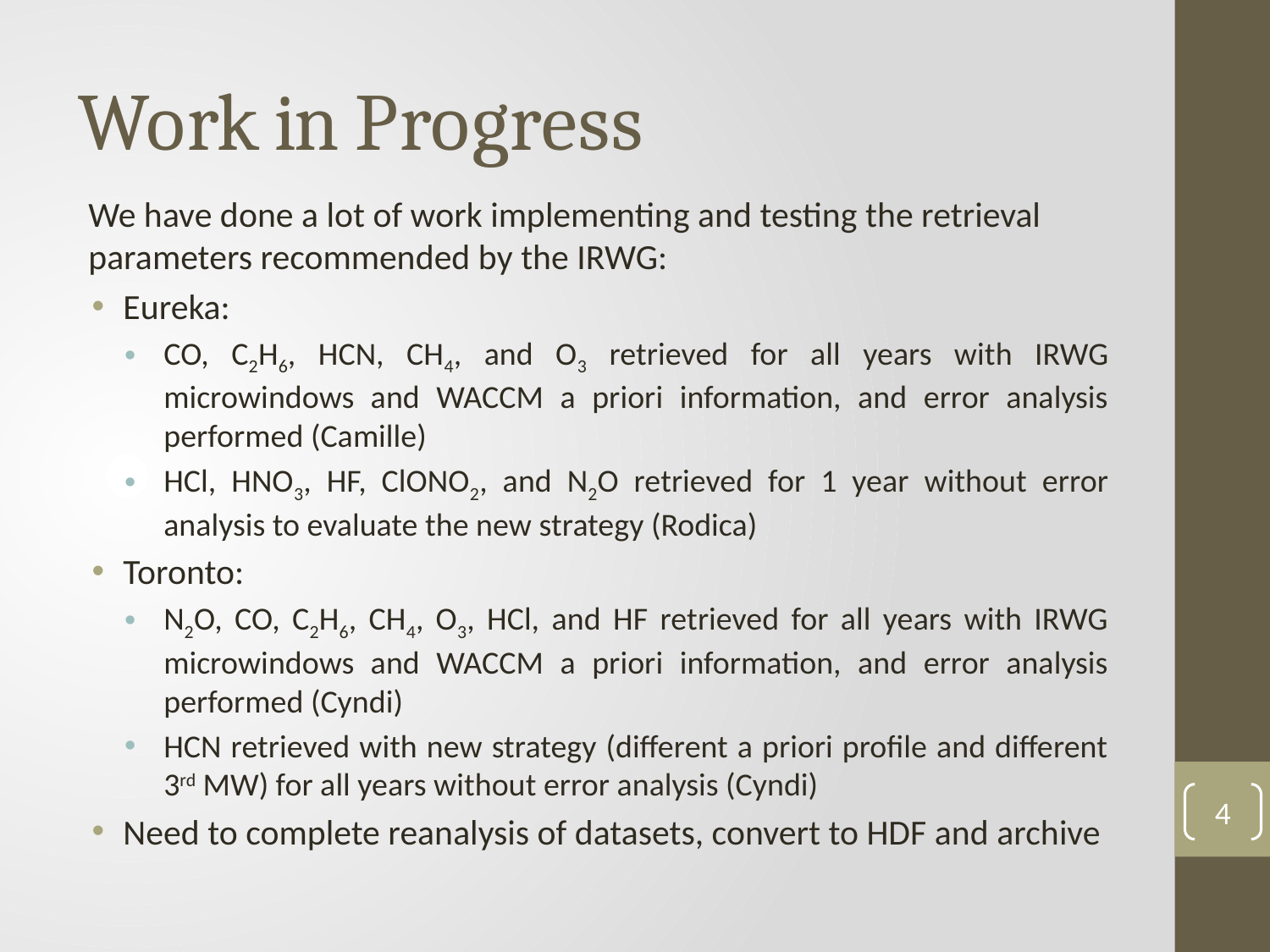

# Work in Progress
We have done a lot of work implementing and testing the retrieval parameters recommended by the IRWG:
Eureka:
CO, C2H6, HCN, CH4, and O3 retrieved for all years with IRWG microwindows and WACCM a priori information, and error analysis performed (Camille)
HCl, HNO3, HF, ClONO2, and N2O retrieved for 1 year without error analysis to evaluate the new strategy (Rodica)
Toronto:
N2O, CO, C2H6, CH4, O3, HCl, and HF retrieved for all years with IRWG microwindows and WACCM a priori information, and error analysis performed (Cyndi)
HCN retrieved with new strategy (different a priori profile and different 3rd MW) for all years without error analysis (Cyndi)
Need to complete reanalysis of datasets, convert to HDF and archive
4